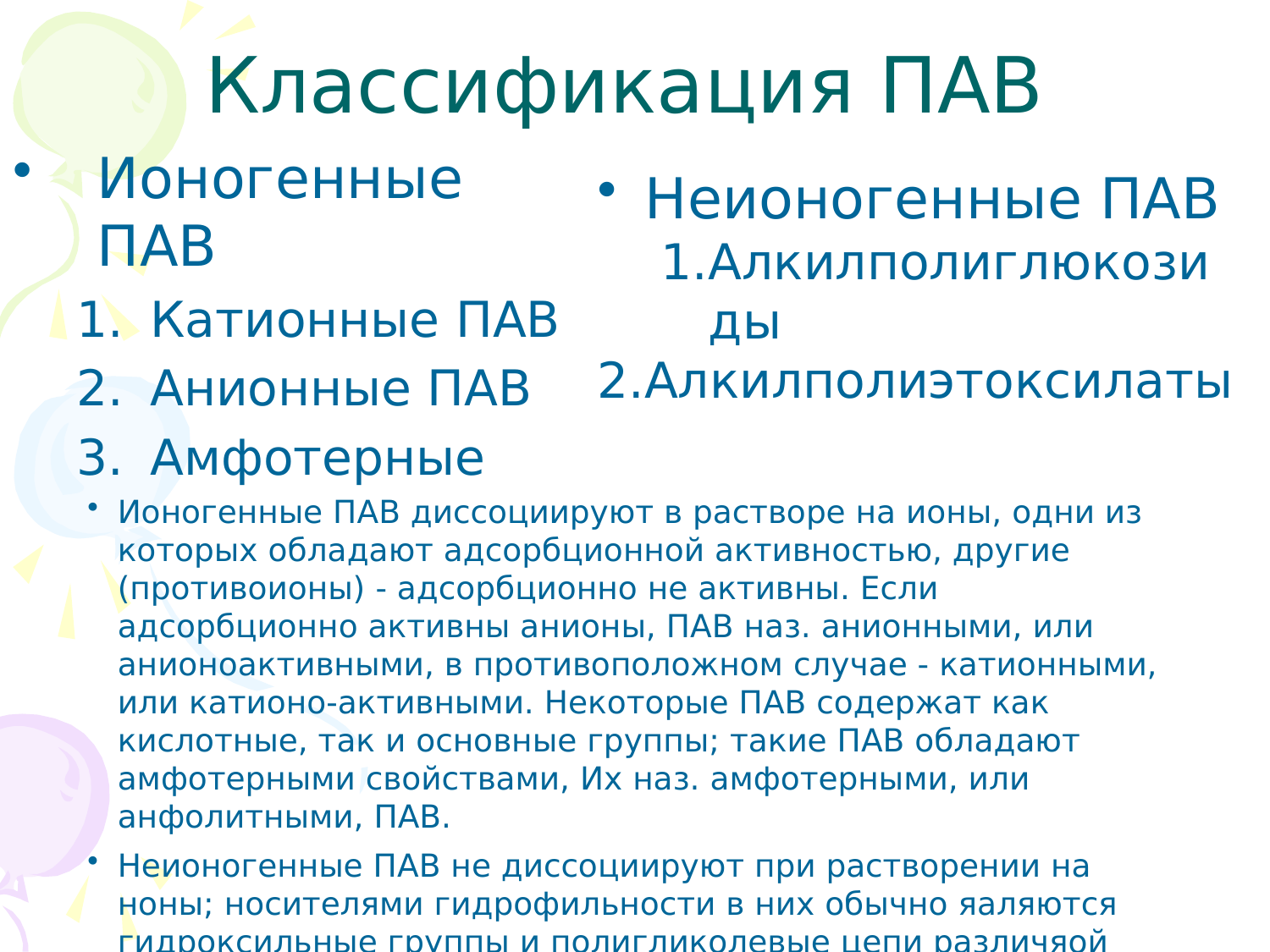

# Классификация ПАВ
Ионогенные ПАВ
Катионные ПАВ
Анионные ПАВ
Амфотерные
Неионогенные ПАВ
Алкилполиглюкозиды
2.Алкилполиэтоксилаты

Ионогенные ПАВ диссоциируют в растворе на ионы, одни из которых обладают адсорбционной активностью, другие (противоионы) - адсорбционно не активны. Если адсорбционно активны анионы, ПАВ наз. анионными, или анионоактивными, в противоположном случае - катионными, или катионо-активными. Некоторые ПАВ содержат как кислотные, так и основные группы; такие ПАВ обладают амфотерными свойствами, Их наз. амфотерными, или анфолитными, ПАВ.
Неионогенные ПАВ не диссоциируют при растворении на ноны; носителями гидрофильности в них обычно яаляются гидроксильные группы и полигликолевые цепи различяой длины